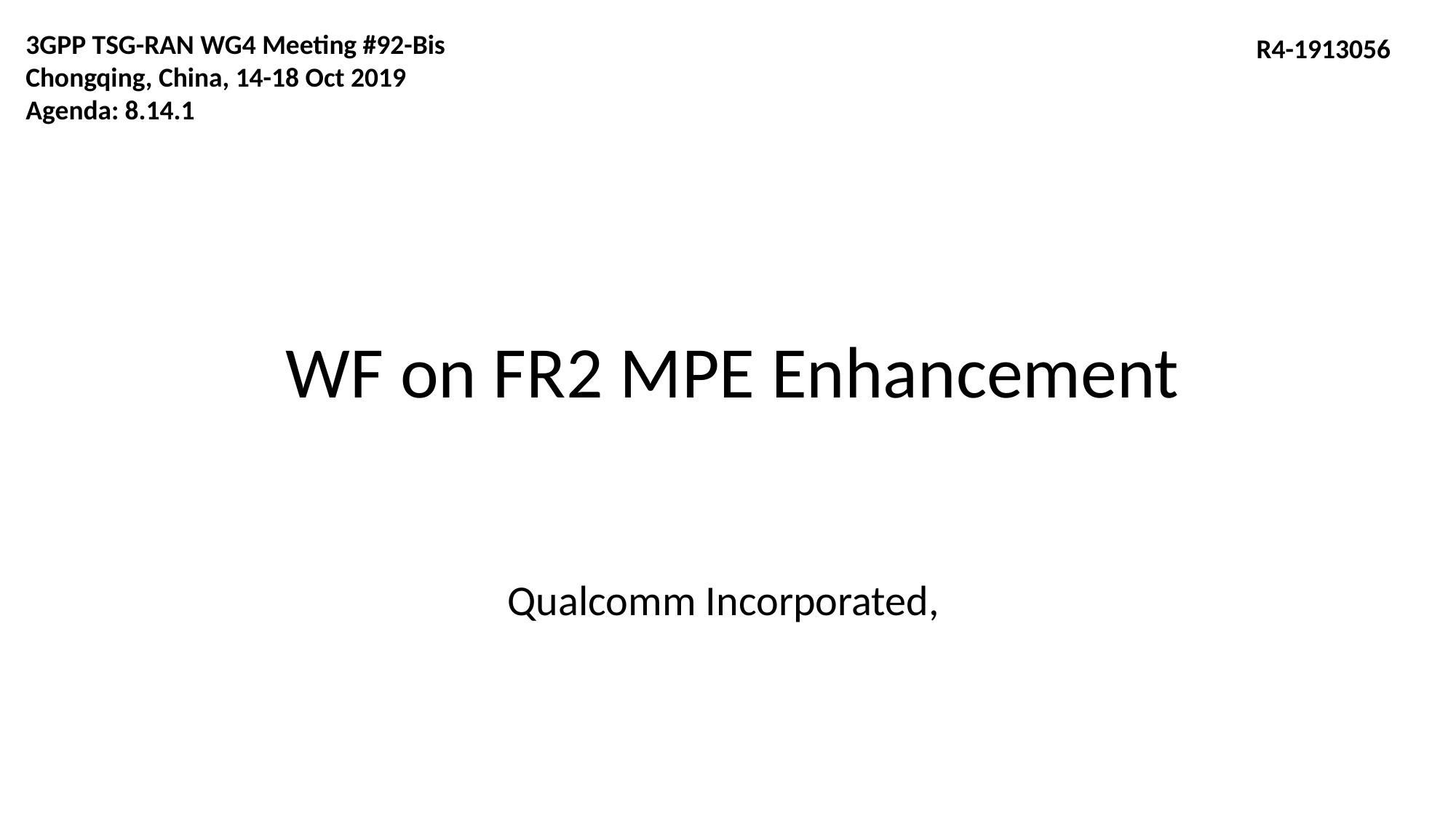

3GPP TSG-RAN WG4 Meeting #92-Bis
Chongqing, China, 14-18 Oct 2019
Agenda: 8.14.1
R4-1913056
# WF on FR2 MPE Enhancement
Qualcomm Incorporated,